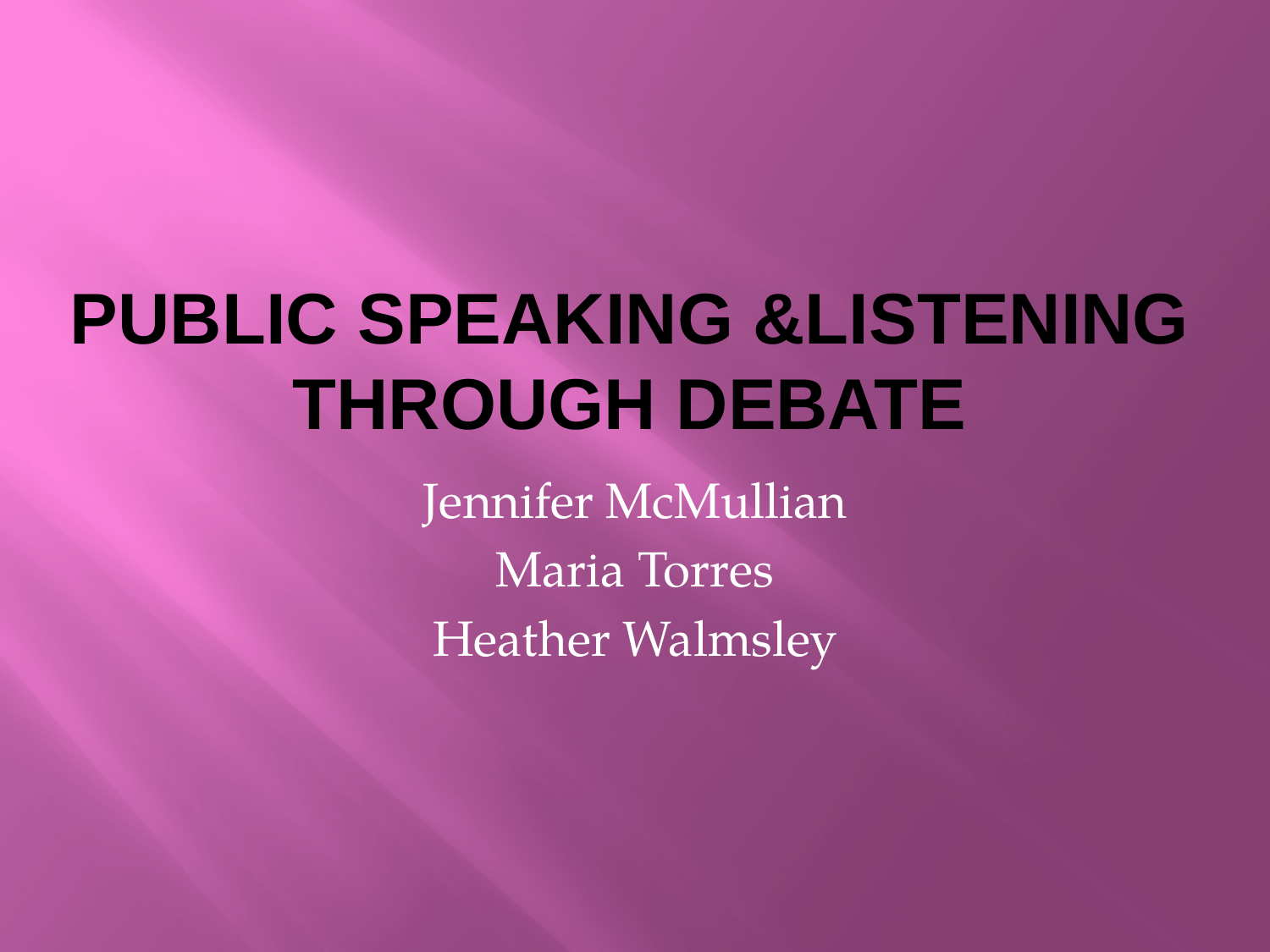

# Public Speaking &Listening through debate
Jennifer McMullian
Maria Torres
Heather Walmsley